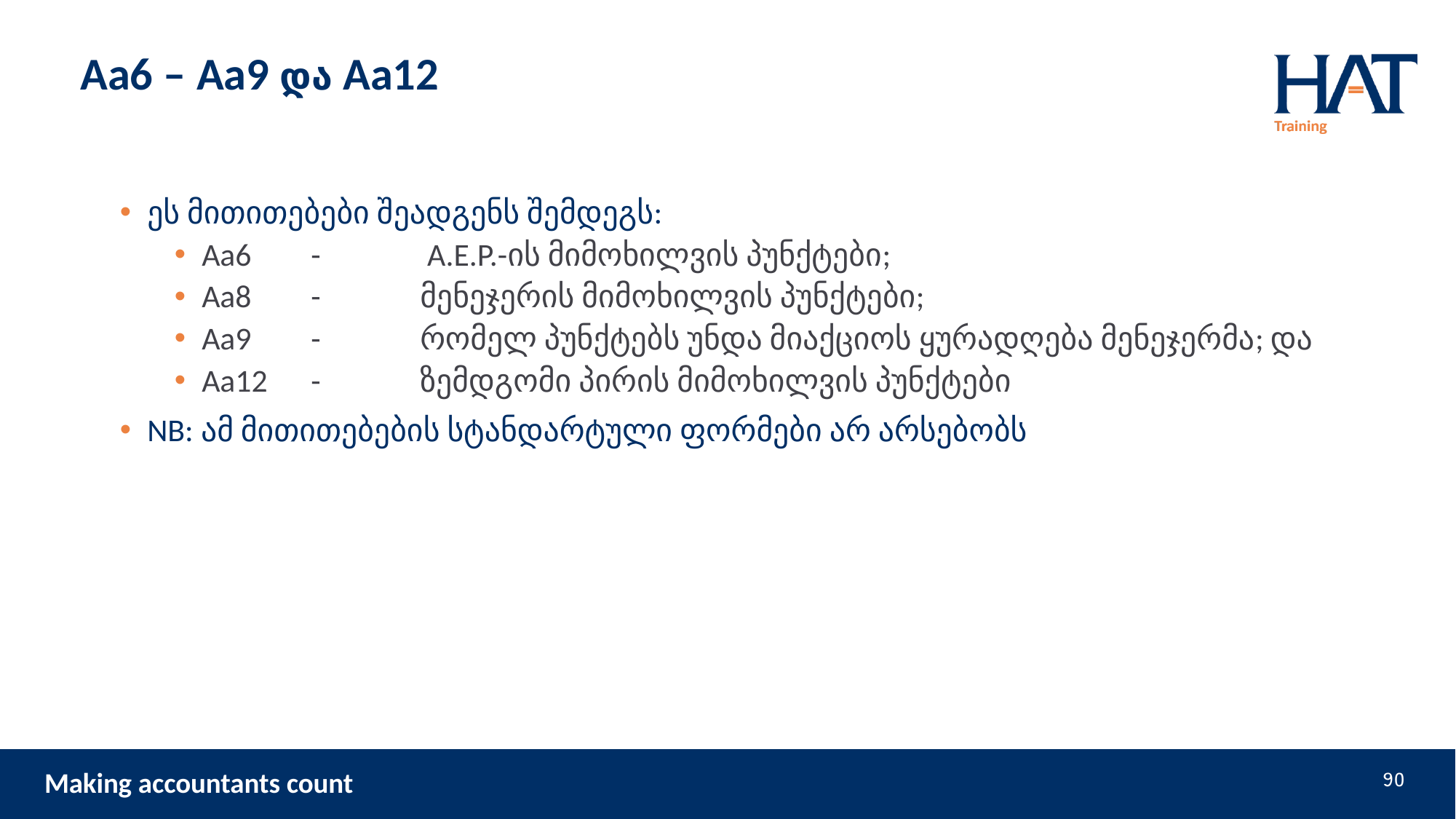

# Aa6 – Aa9 და Aa12
ეს მითითებები შეადგენს შემდეგს:
Aa6 	- 	 A.E.P.-ის მიმოხილვის პუნქტები;
Aa8 	- 	მენეჯერის მიმოხილვის პუნქტები;
Aa9	- 	რომელ პუნქტებს უნდა მიაქციოს ყურადღება მენეჯერმა; და
Aa12 	- 	ზემდგომი პირის მიმოხილვის პუნქტები
NB: ამ მითითებების სტანდარტული ფორმები არ არსებობს
90